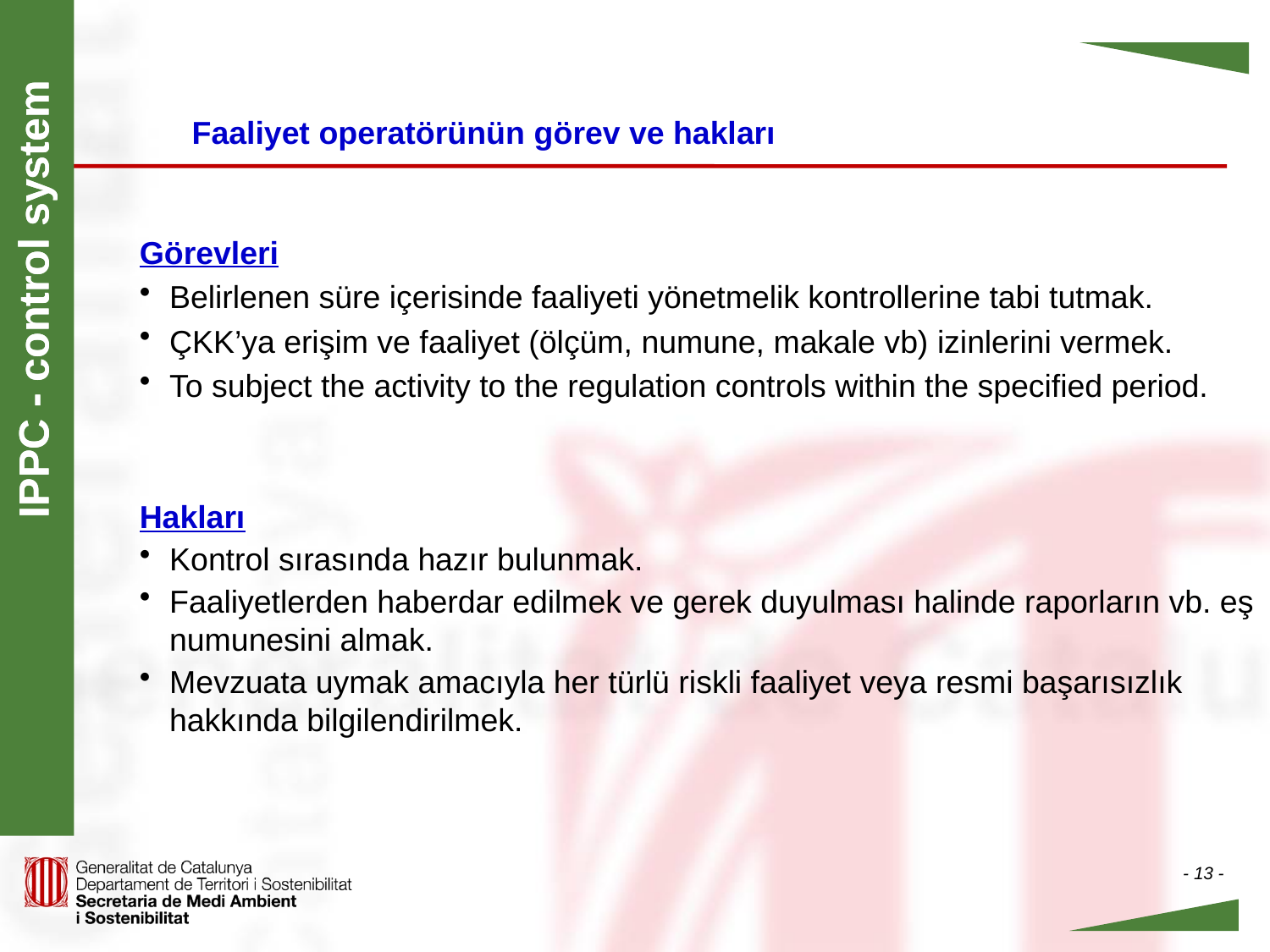

Faaliyet operatörünün görev ve hakları
Görevleri
Belirlenen süre içerisinde faaliyeti yönetmelik kontrollerine tabi tutmak.
ÇKK’ya erişim ve faaliyet (ölçüm, numune, makale vb) izinlerini vermek.
To subject the activity to the regulation controls within the specified period.
Hakları
Kontrol sırasında hazır bulunmak.
Faaliyetlerden haberdar edilmek ve gerek duyulması halinde raporların vb. eş numunesini almak.
Mevzuata uymak amacıyla her türlü riskli faaliyet veya resmi başarısızlık hakkında bilgilendirilmek.
IPPC - control system